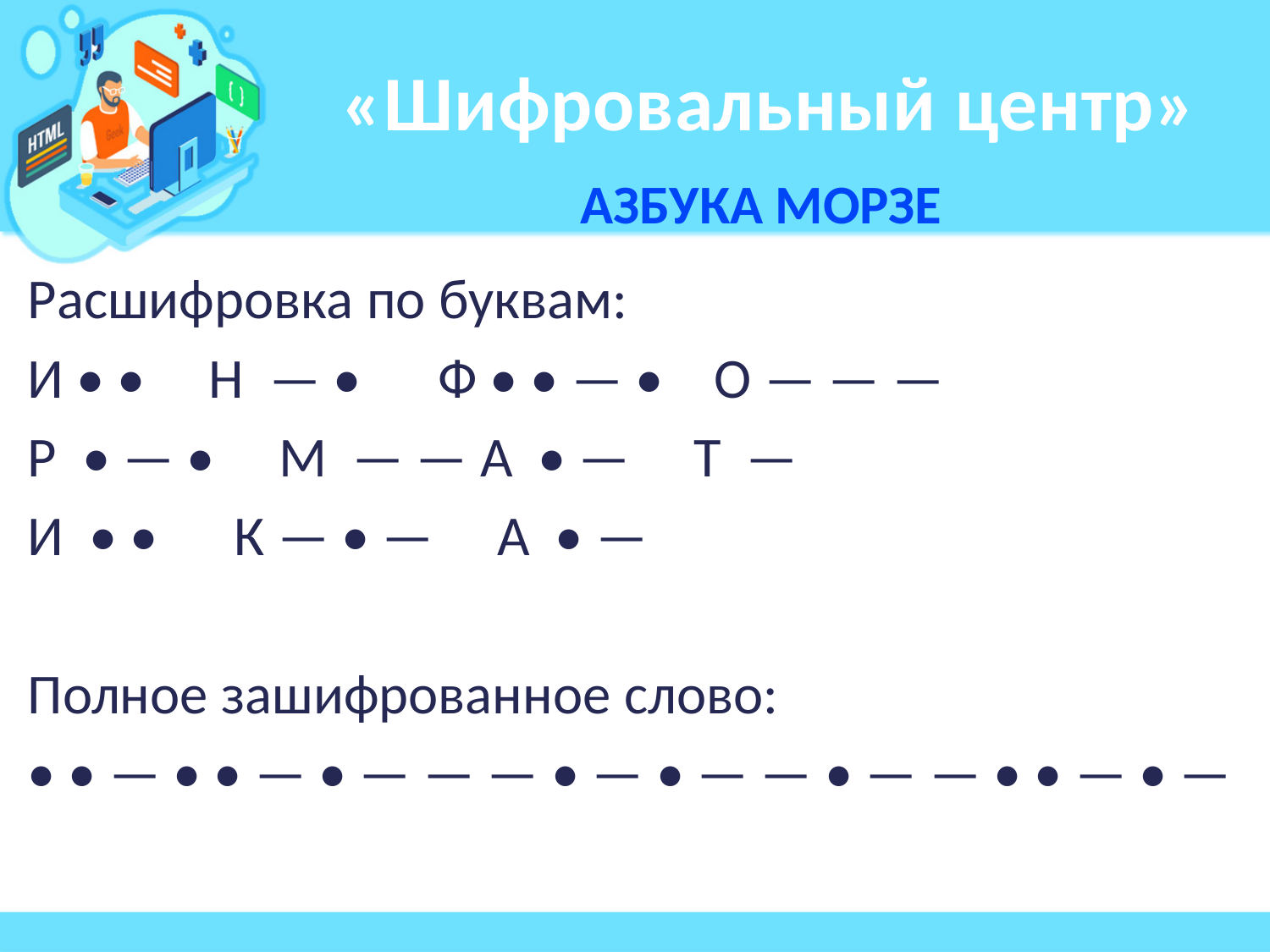

# «Шифровальный центр» АЗБУКА МОРЗЕ
Расшифровка по буквам:
И • •     Н  — •      Ф • • — •    О — — —
Р  • — •     М  — — А  • —     Т  —
И  • •      К — • —     А  • —

Полное зашифрованное слово:
• • — • • — • — — — • — • — — • — — • • — • —